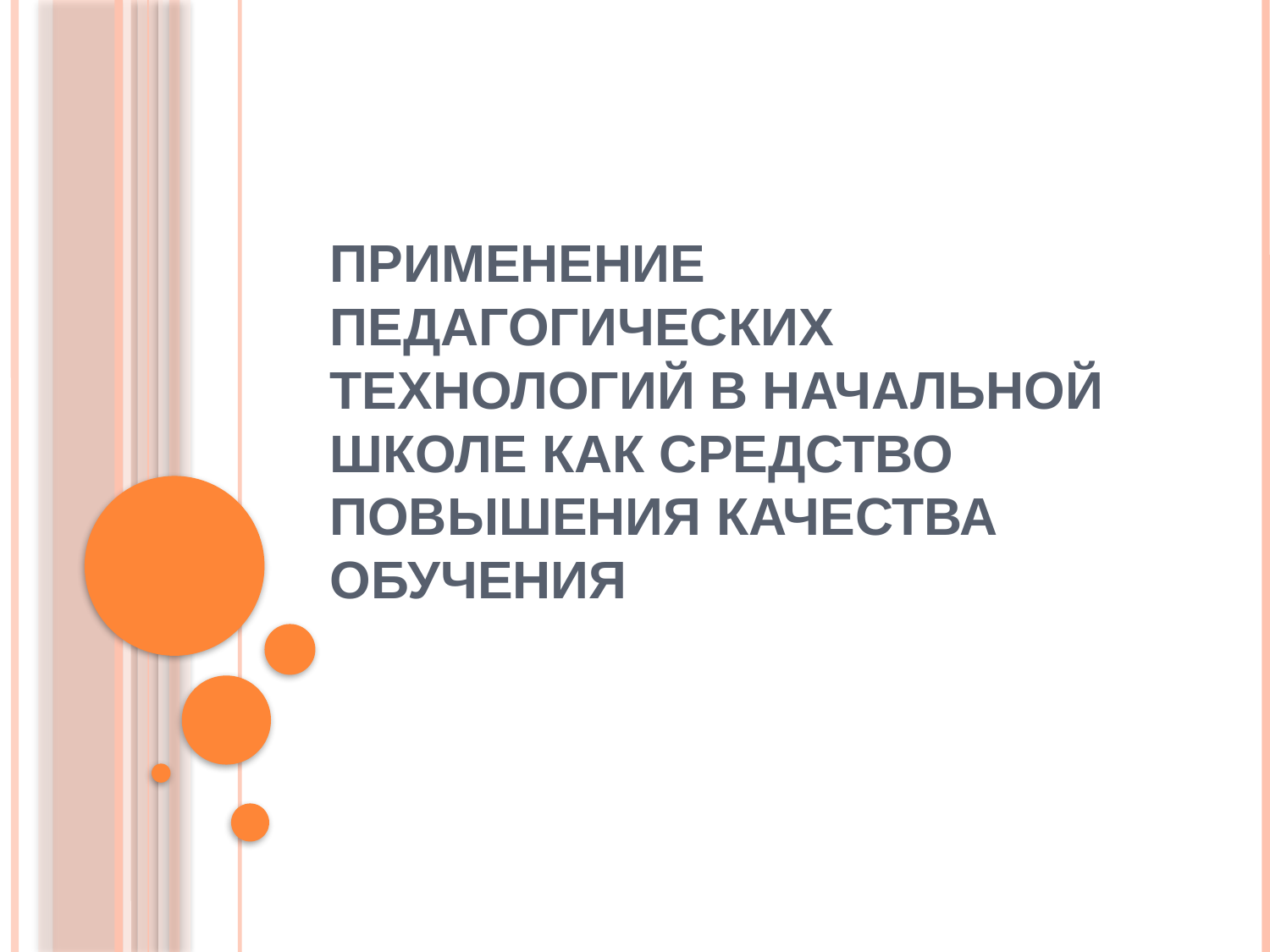

# Применение педагогических технологий в начальной школе как средство повышения качества обучения